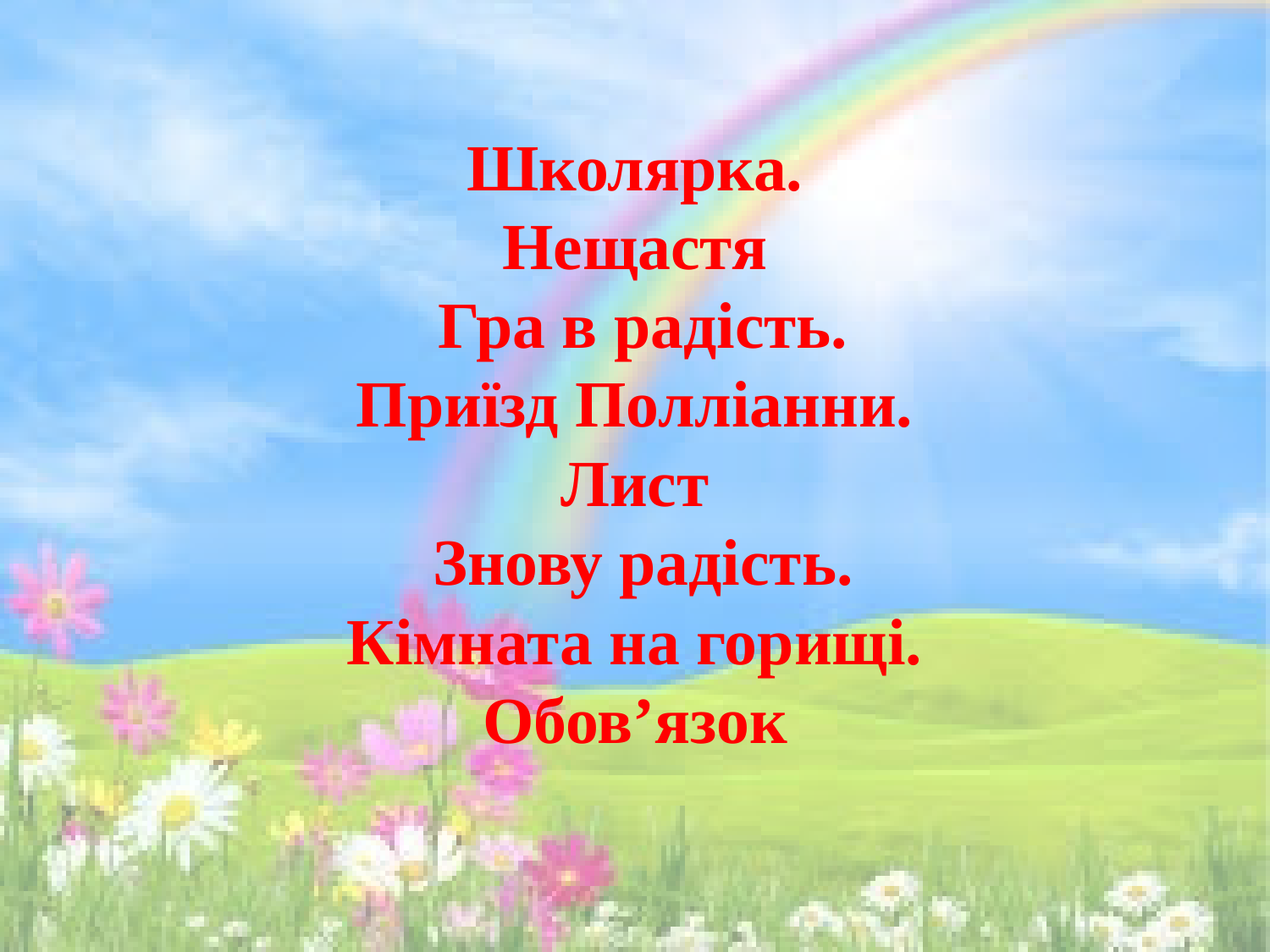

# Школярка. Нещастя Гра в радість. Приїзд Полліанни. Лист Знову радість. Кімната на горищі. Обов’язок